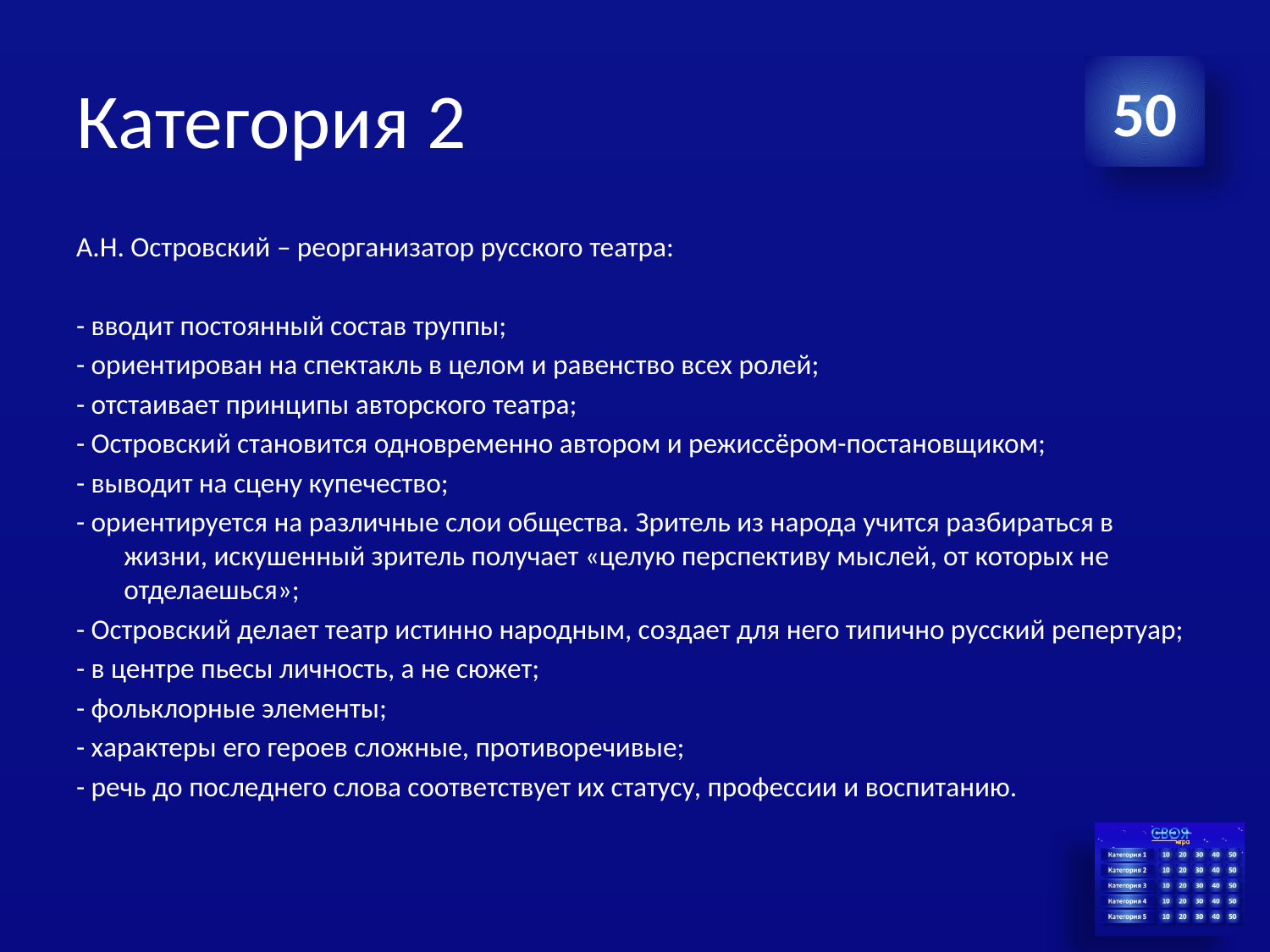

# Категория 2
50
А.Н. Островский – реорганизатор русского театра:

- вводит постоянный состав труппы;
- ориентирован на спектакль в целом и равенство всех ролей;
- отстаивает принципы авторского театра;
- Островский становится одновременно автором и режиссёром-постановщиком;
- выводит на сцену купечество;
- ориентируется на различные слои общества. Зритель из народа учится разбираться в жизни, искушенный зритель получает «целую перспективу мыслей, от которых не отделаешься»;
- Островский делает театр истинно народным, создает для него типично русский репертуар;
- в центре пьесы личность, а не сюжет;
- фольклорные элементы;
- характеры его героев сложные, противоречивые;
- речь до последнего слова соответствует их статусу, профессии и воспитанию.